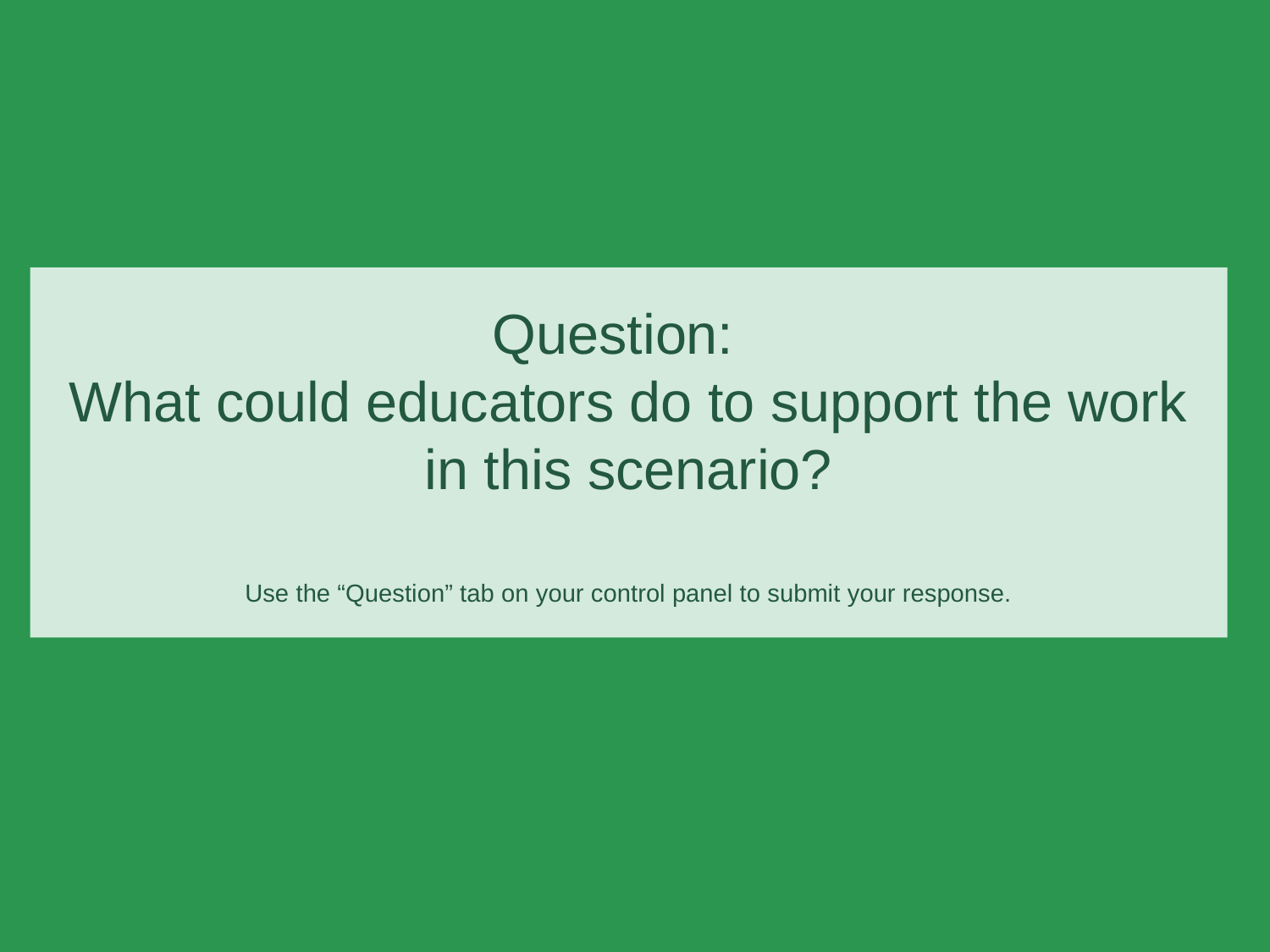

# Question: What could educators do to support the work in this scenario? Use the “Question” tab on your control panel to submit your response.